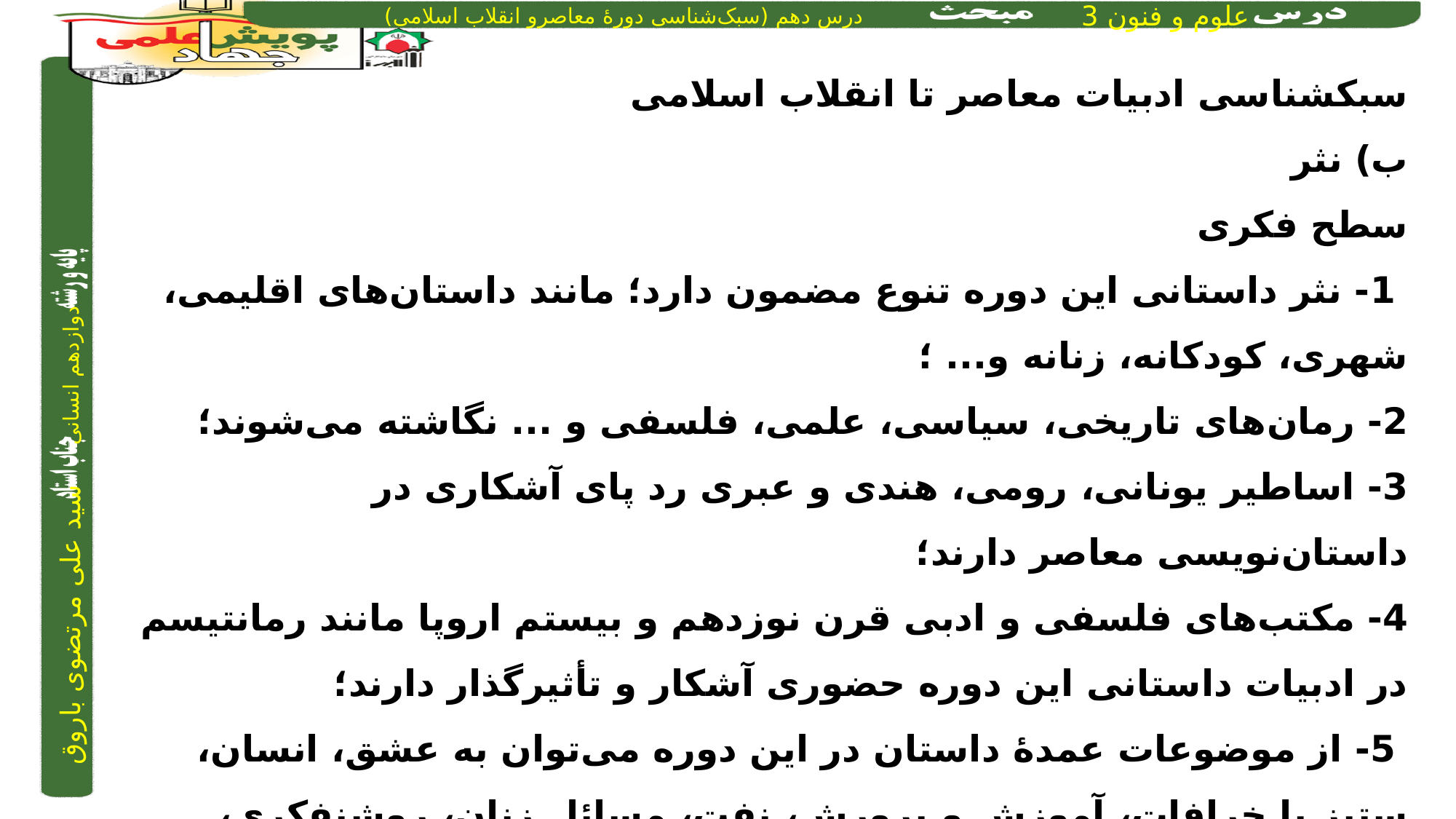

سبکشناسی ادبیات معاصر تا انقلاب اسلامی
ب) نثر
سطح فکری
 1- نثر داستانی این دوره تنوع مضمون دارد؛ مانند داستان‌های اقلیمی، شهری، کودکانه، زنانه و... ؛
2- رمان‌های تاریخی، سیاسی، علمی، فلسفی و ... نگاشته می‌شوند؛
3- اساطیر یونانی، رومی، هندی و عبری رد پای آشکاری در داستان‌نویسی معاصر دارند؛
4- مکتب‌های فلسفی و ادبی قرن نوزدهم و بیستم اروپا مانند رمانتیسم در ادبیات داستانی این دوره حضوری آشکار و تأثیرگذار دارند؛
 5- از موضوعات عمدۀ داستان در این دوره می‌توان به عشق، انسان، ستیز با خرافات، آموزش و پرورش، نفت، مسائل زنان، روشنفکری، سرمایه‌داری، کارگری، سیاست، استبداد، انقلاب، جنگ و ده‌ها موضوع دیگر اشاره کرد.